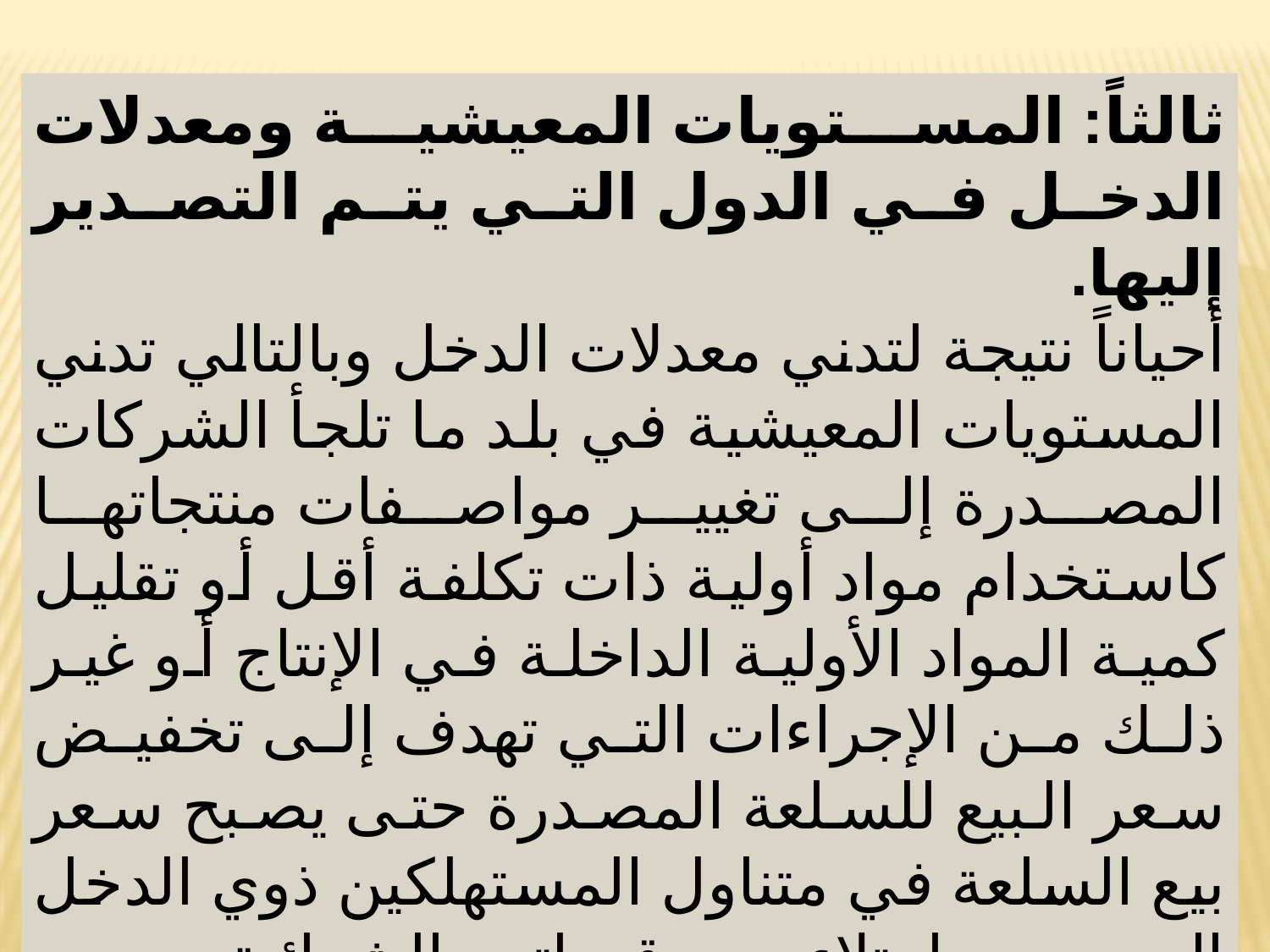

ثالثاً: المستويات المعيشية ومعدلات الدخل في الدول التي يتم التصدير إليها.
	أحياناً نتيجة لتدني معدلات الدخل وبالتالي تدني المستويات المعيشية في بلد ما تلجأ الشركات المصدرة إلى تغيير مواصفات منتجاتها كاستخدام مواد أولية ذات تكلفة أقل أو تقليل كمية المواد الأولية الداخلة في الإنتاج أو غير ذلك من الإجراءات التي تهدف إلى تخفيض سعر البيع للسلعة المصدرة حتى يصبح سعر بيع السلعة في متناول المستهلكين ذوي الدخل المحدود بما يتلاءم مع قدراتهم الشرائية.